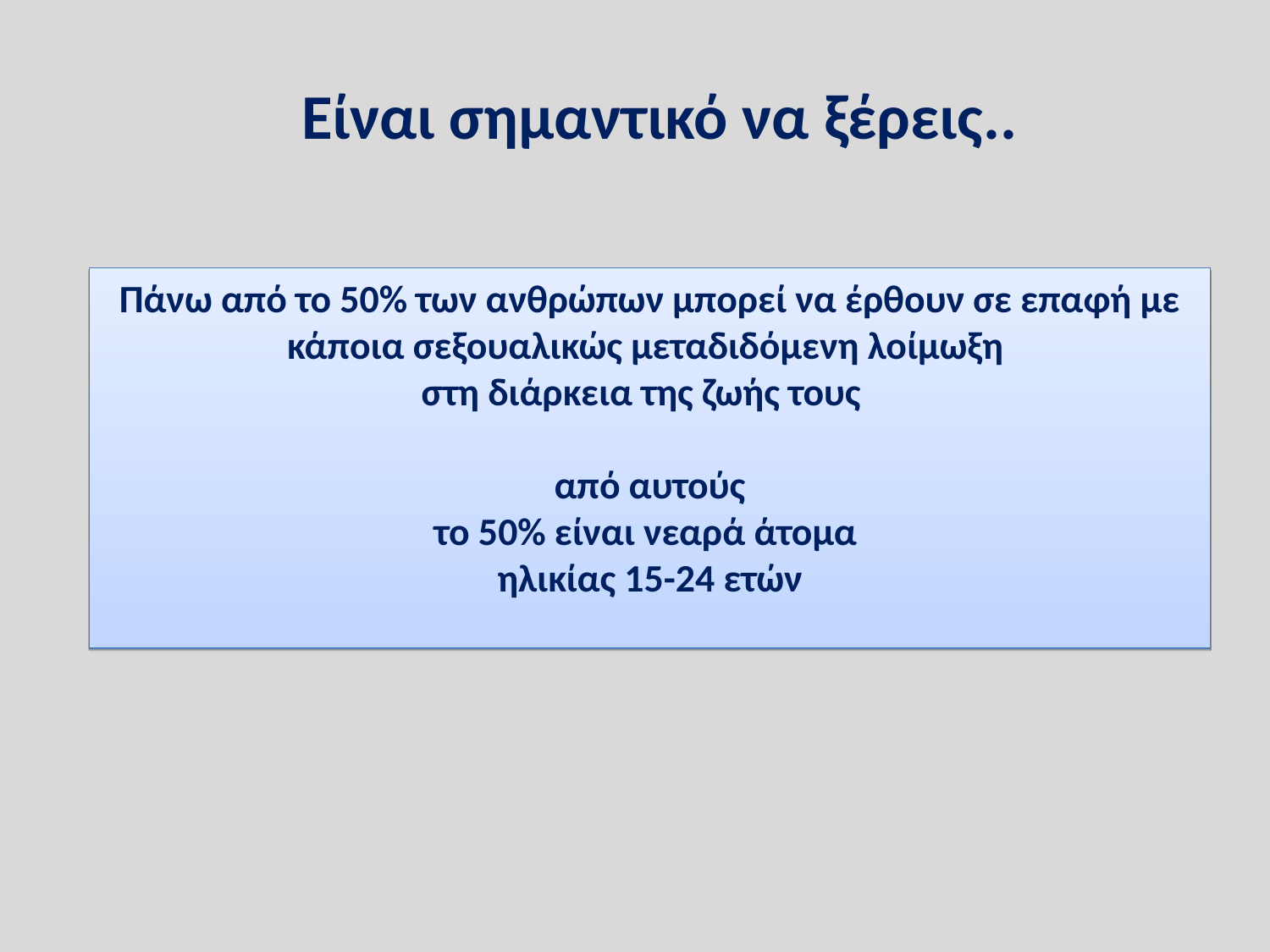

# Είναι σημαντικό να ξέρεις..
Πάνω από το 50% των ανθρώπων μπορεί να έρθουν σε επαφή με κάποια σεξουαλικώς μεταδιδόμενη λοίμωξη
στη διάρκεια της ζωής τους

από αυτούς
το 50% είναι νεαρά άτομα
ηλικίας 15-24 ετών